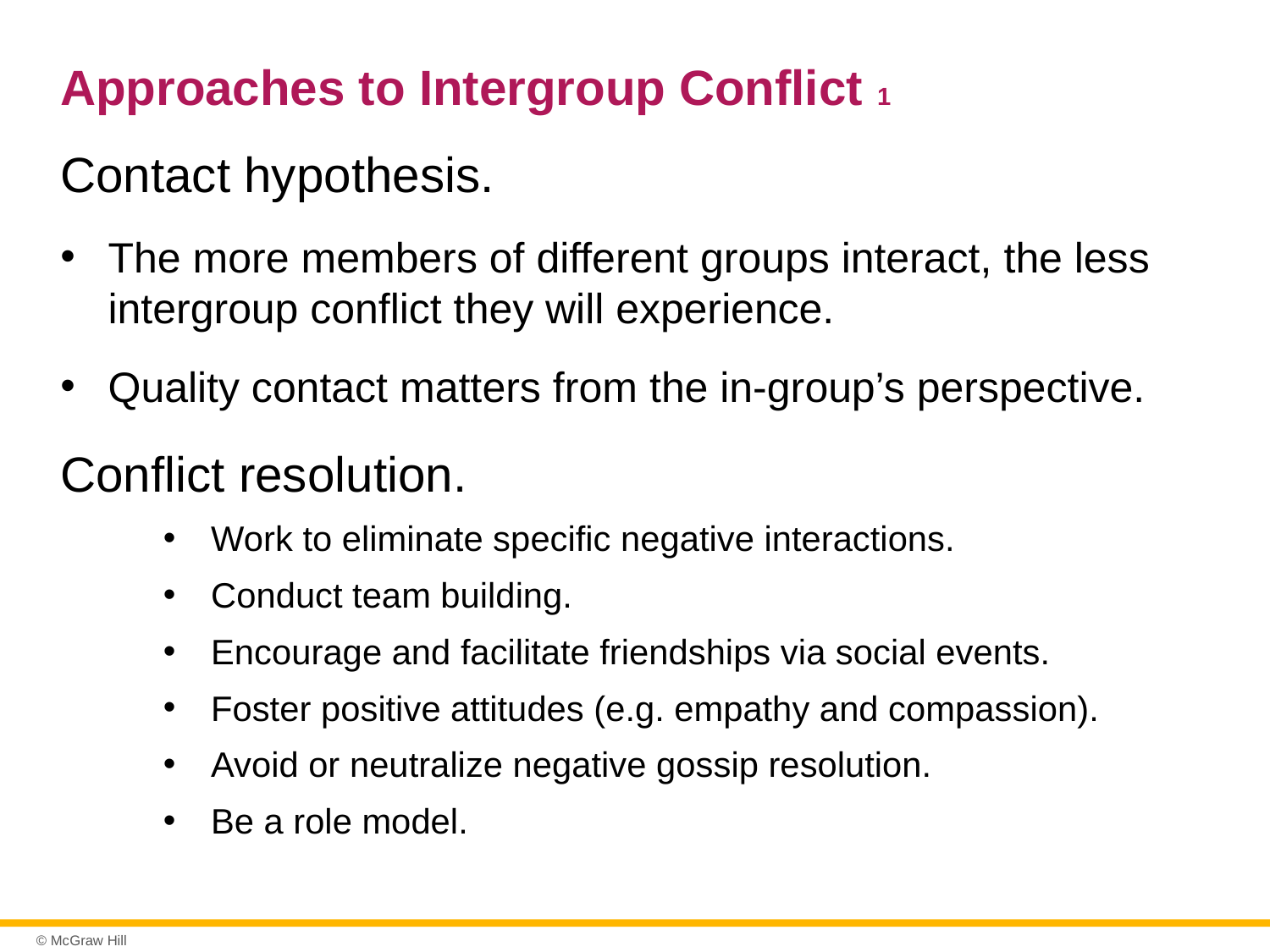

# Approaches to Intergroup Conflict 1
Contact hypothesis.
The more members of different groups interact, the less intergroup conflict they will experience.
Quality contact matters from the in-group’s perspective.

Conflict resolution.
Work to eliminate specific negative interactions.
Conduct team building.
Encourage and facilitate friendships via social events.
Foster positive attitudes (e.g. empathy and compassion).
Avoid or neutralize negative gossip resolution.
Be a role model.